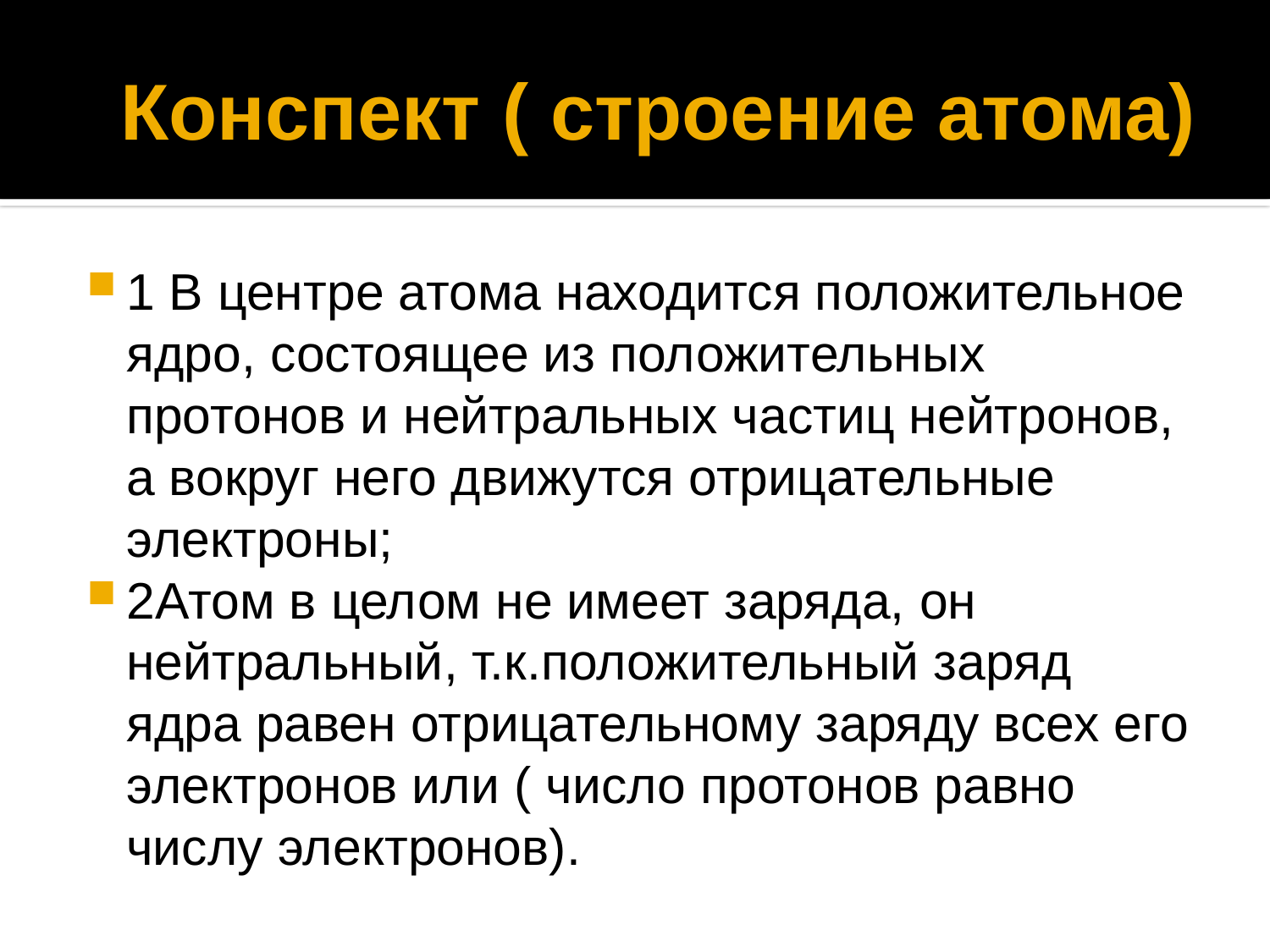

# Конспект ( строение атома)
1 В центре атома находится положительное ядро, состоящее из положительных протонов и нейтральных частиц нейтронов, а вокруг него движутся отрицательные электроны;
2Атом в целом не имеет заряда, он нейтральный, т.к.положительный заряд ядра равен отрицательному заряду всех его электронов или ( число протонов равно числу электронов).